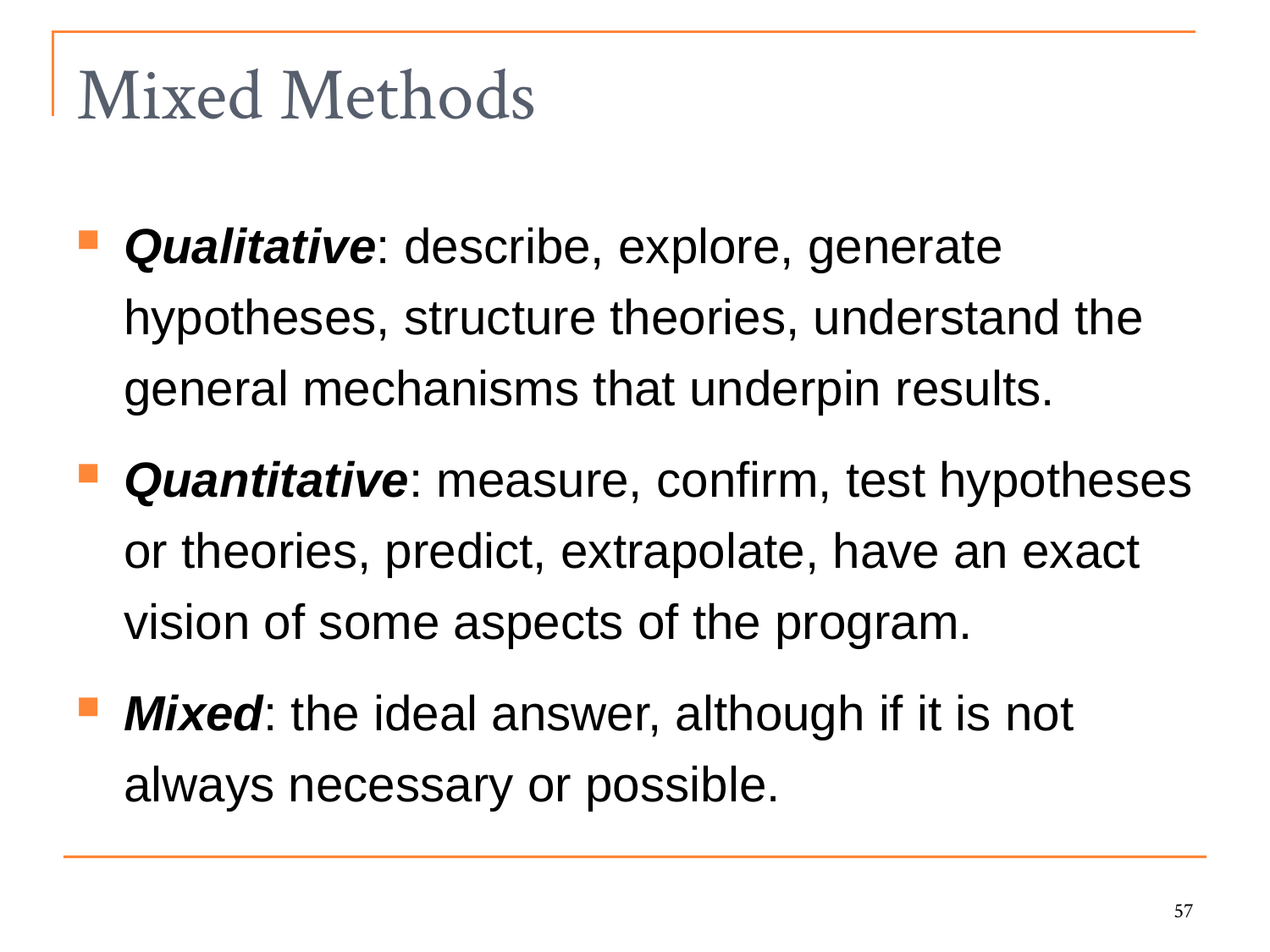

# Mixed Methods
Qualitative: describe, explore, generate hypotheses, structure theories, understand the general mechanisms that underpin results.
Quantitative: measure, confirm, test hypotheses or theories, predict, extrapolate, have an exact vision of some aspects of the program.
Mixed: the ideal answer, although if it is not always necessary or possible.
57